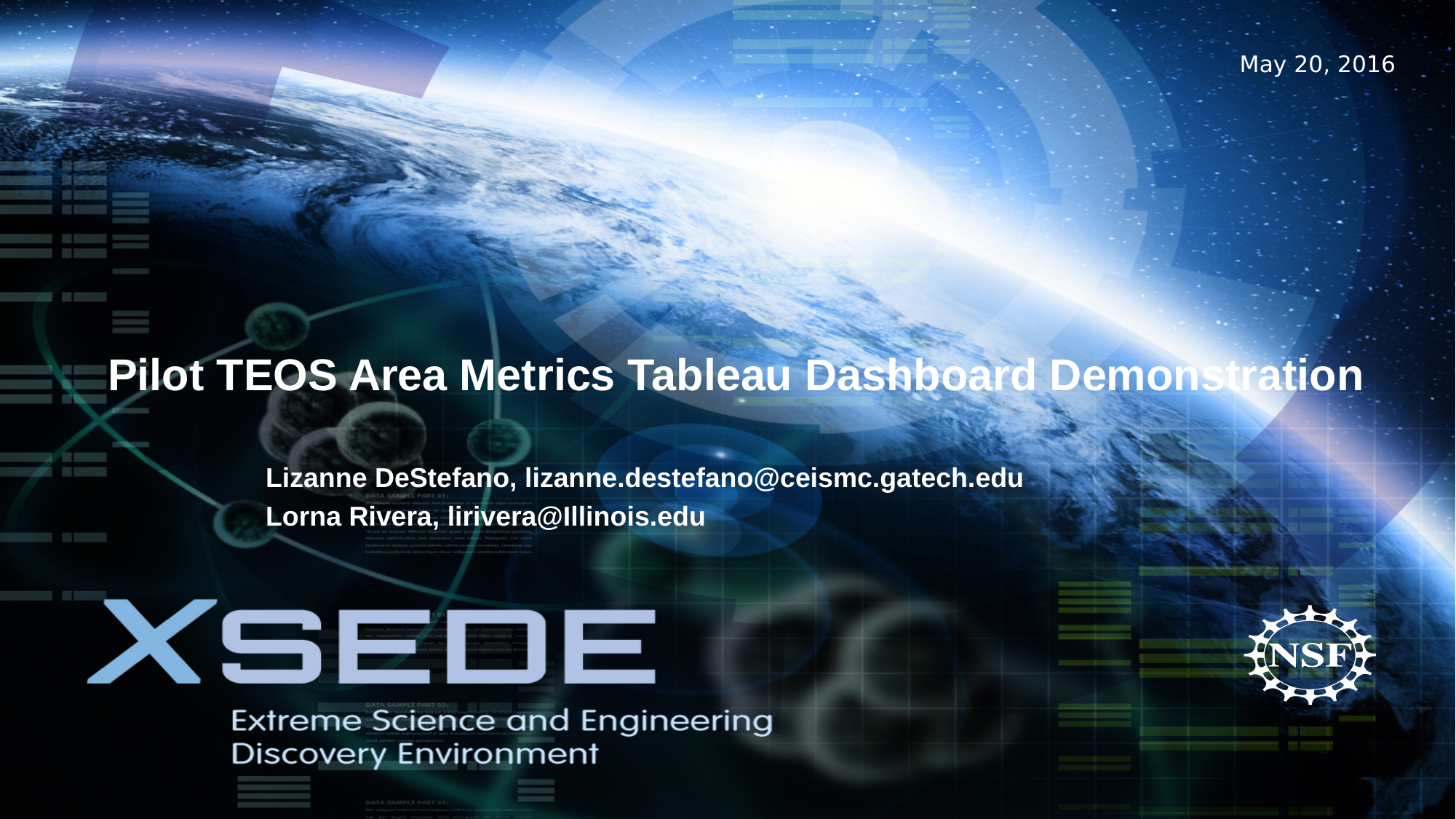

# Pilot TEOS Area Metrics Tableau Dashboard Demonstration
Lizanne DeStefano, lizanne.destefano@ceismc.gatech.edu
Lorna Rivera, lirivera@Illinois.edu